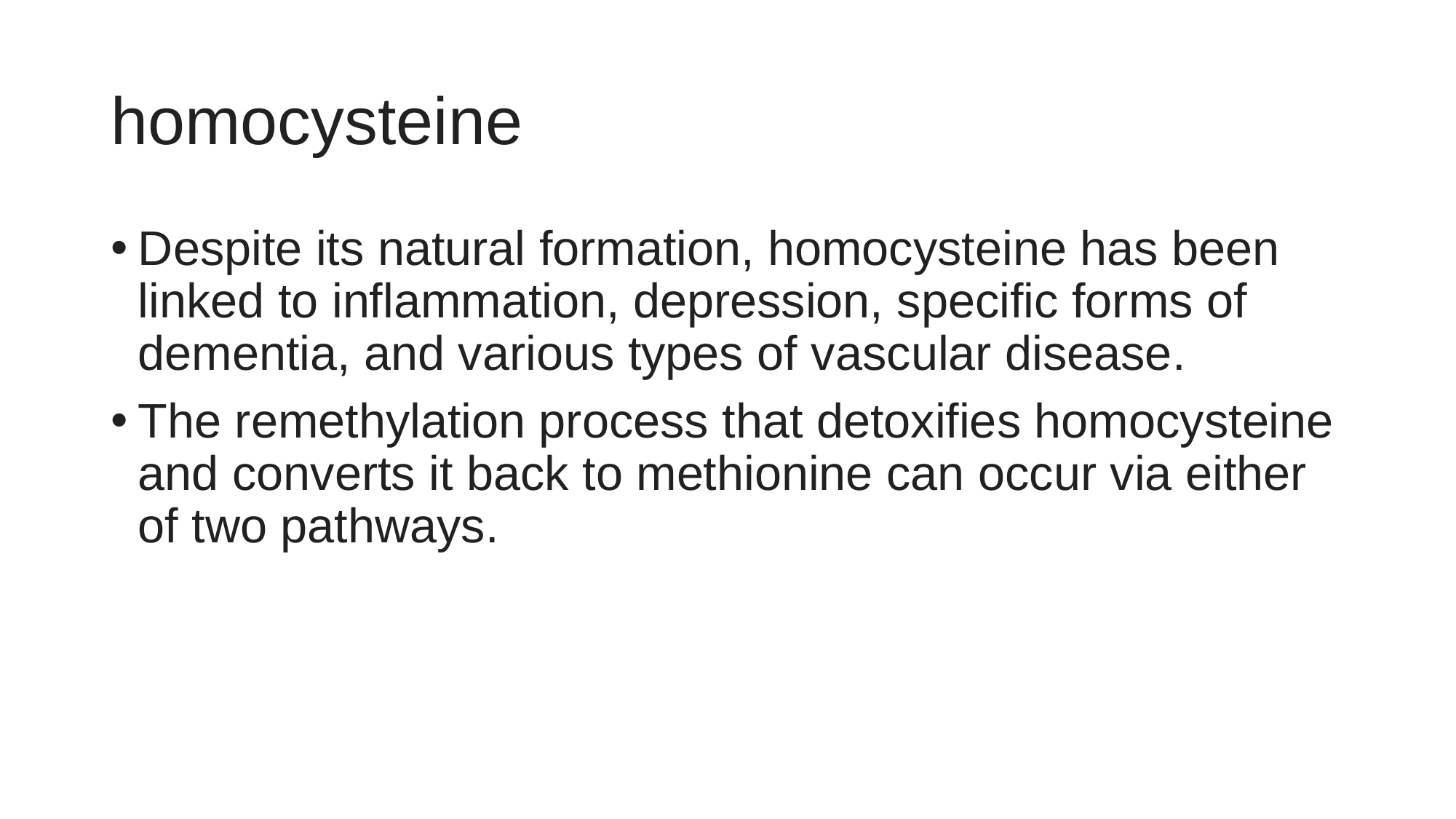

# homocysteine
Despite its natural formation, homocysteine has been linked to inflammation, depression, specific forms of dementia, and various types of vascular disease.
The remethylation process that detoxifies homocysteine and converts it back to methionine can occur via either of two pathways.